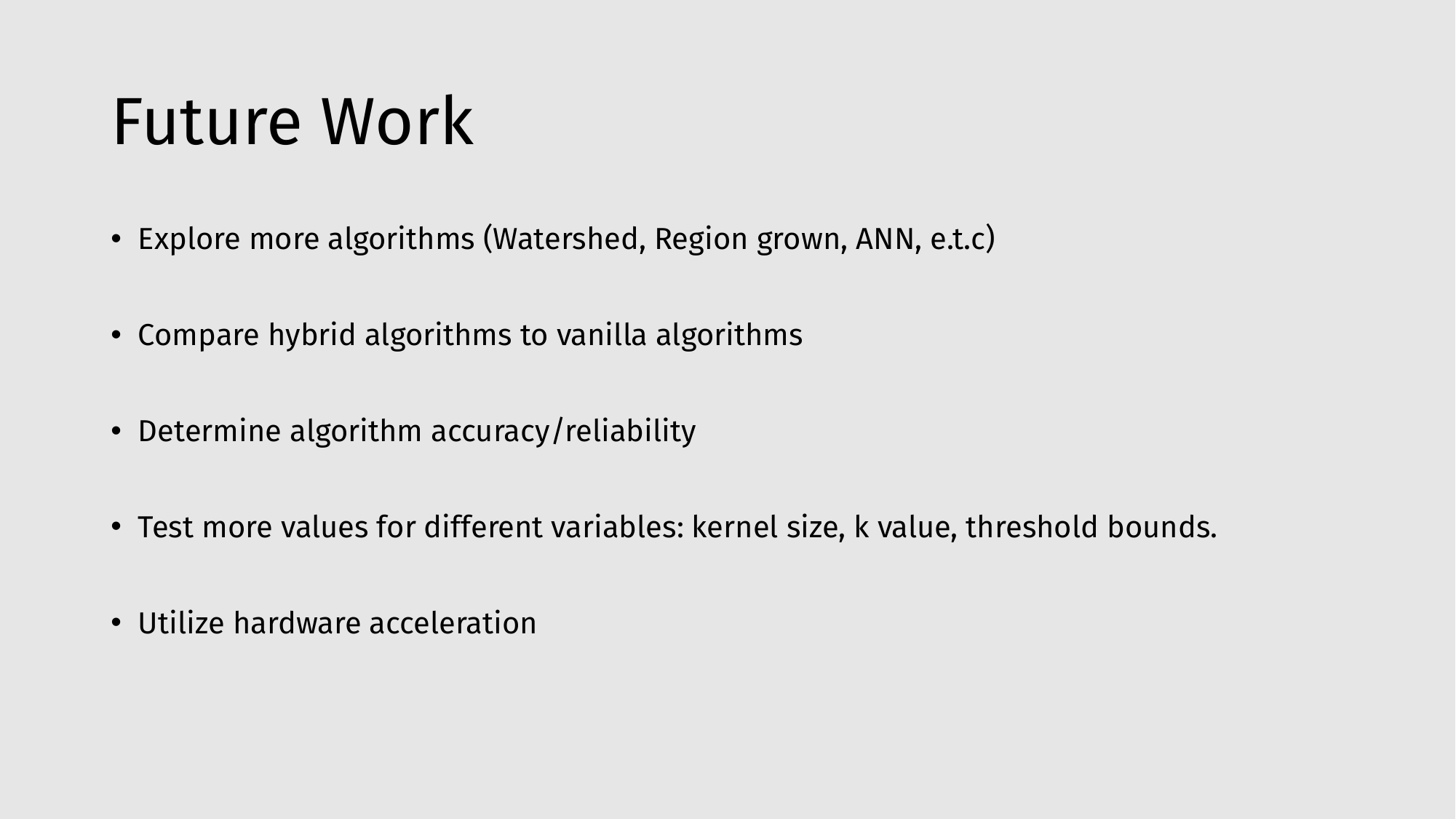

# Future Work
Explore more algorithms (Watershed, Region grown, ANN, e.t.c)

Compare hybrid algorithms to vanilla algorithms

Determine algorithm accuracy/reliability

Test more values for different variables: kernel size, k value, threshold bounds.

Utilize hardware acceleration